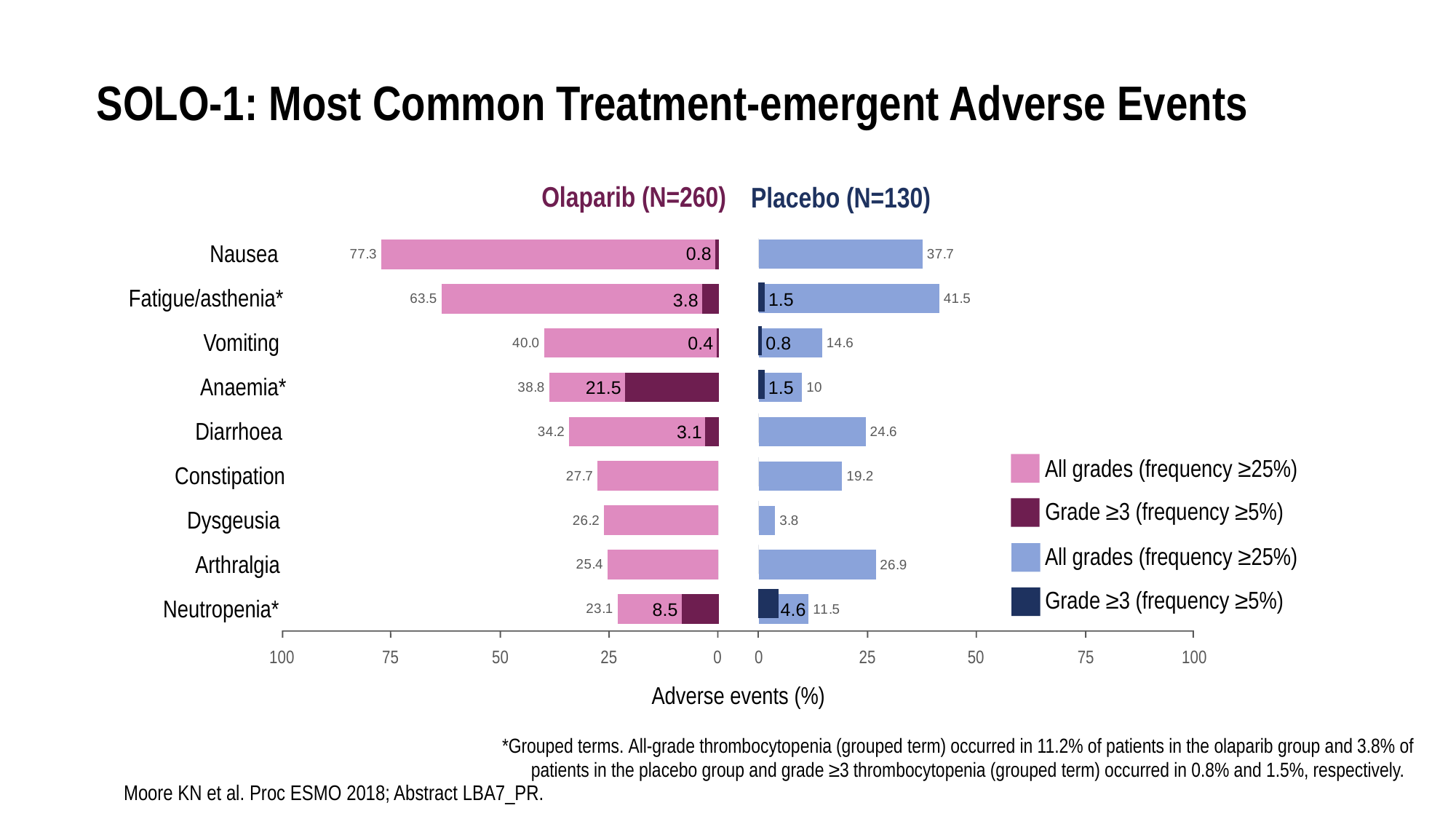

# SOLO-1: Most Common Treatment-emergent Adverse Events

### Chart

| Category | Placebo |
|---|---|
| Neutropenia | 4.6 |
| Arthralgia | 0.0 |
| Dysgeusia | 0.0 |
| Constipation | 0.0 |
| Diarrhoea | 0.0 |
| Anaemia | 1.5 |
| Vomiting | 0.8 |
| Fatigue | 1.5 |
| Nausea | 0.0 |
Olaparib (N=260)
Placebo (N=130)

### Chart

| Category | Olaparib |
|---|---|
| Neutropenia | 8.5 |
| Arthralgia | 0.0 |
| Dysgeusia | 0.0 |
| Constipation | 0.0 |
| Diarrhoea | 3.1 |
| Anaemia | 21.5 |
| Vomiting | 0.4 |
| Fatigue/asthenia | 3.8 |
| Nausea | 0.8 |

### Chart

| Category | Olaparib |
|---|---|
| Neutropenia | 23.1 |
| Arthralgia | 25.4 |
| Dysgeusia | 26.2 |
| Constipation | 27.7 |
| Diarrhoea | 34.2 |
| Anaemia | 38.8 |
| Vomiting | 40.0 |
| Fatigue/asthenia | 63.5 |
| Nausea | 77.3 |

### Chart

| Category | Placebo |
|---|---|
| Neutropenia | 11.5 |
| Arthralgia | 26.9 |
| Dysgeusia | 3.8 |
| Constipation | 19.2 |
| Diarrhoea | 24.6 |
| Anaemia | 10.0 |
| Vomiting | 14.6 |
| Fatigue | 41.5 |
| Nausea | 37.7 |
Nausea
0.8
Fatigue/asthenia*
1.5
3.8
Vomiting
0.4
0.8
Anaemia*
21.5
1.5
Diarrhoea
3.1
All grades (frequency ≥25%)

Constipation
Grade ≥3 (frequency ≥5%)

Dysgeusia
All grades (frequency ≥25%)

Arthralgia
Grade ≥3 (frequency ≥5%)

Neutropenia*
8.5
4.6

100
75
50
25
0
0
25
50
75
100
Adverse events (%)
*Grouped terms. All-grade thrombocytopenia (grouped term) occurred in 11.2% of patients in the olaparib group and 3.8% of patients in the placebo group and grade ≥3 thrombocytopenia (grouped term) occurred in 0.8% and 1.5%, respectively.
Moore KN et al. Proc ESMO 2018; Abstract LBA7_PR.